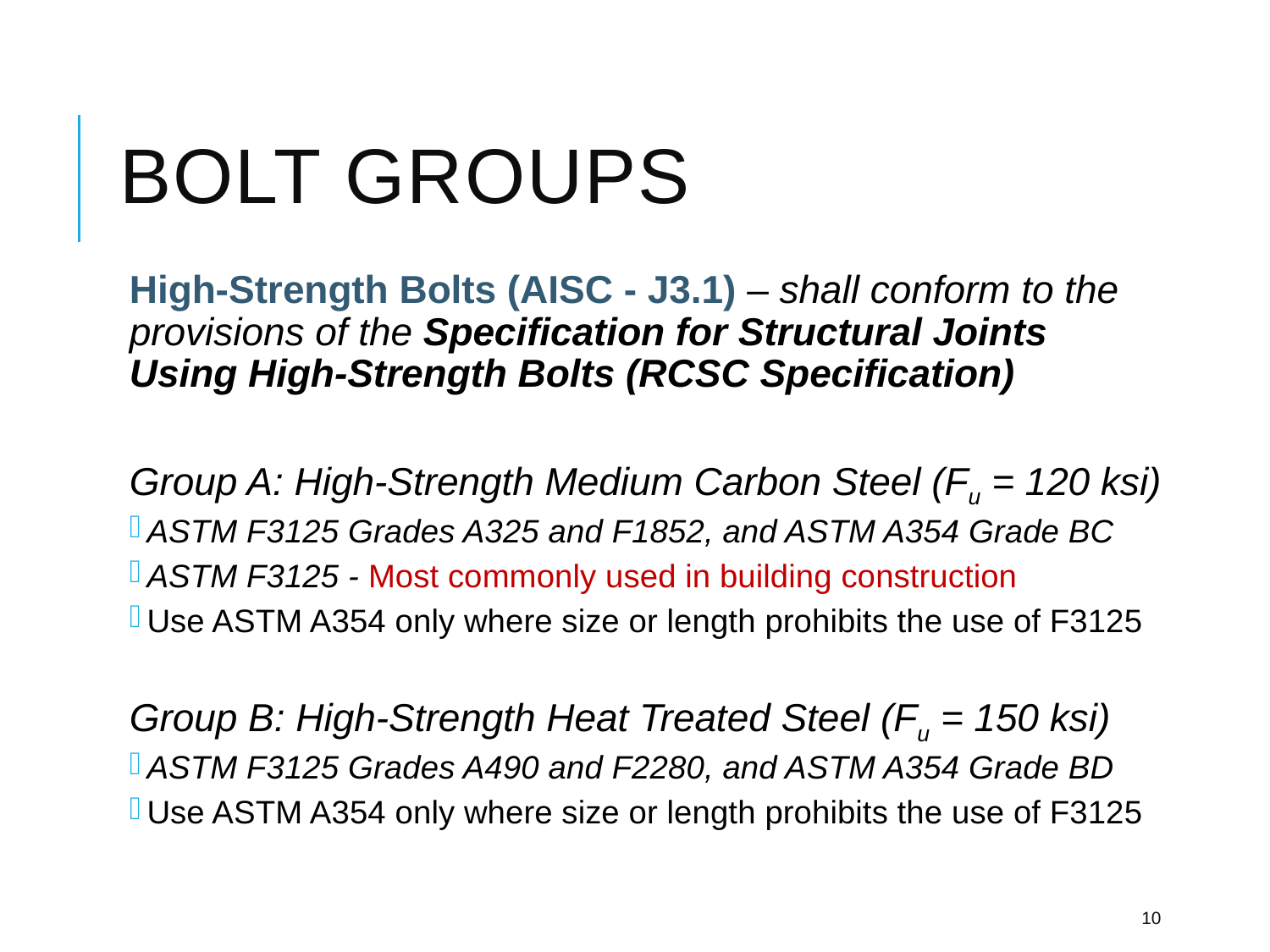

# Bolt GROUPS
High-Strength Bolts (AISC - J3.1) – shall conform to the provisions of the Specification for Structural Joints Using High-Strength Bolts (RCSC Specification)

Group A: High-Strength Medium Carbon Steel (Fu = 120 ksi)
ASTM F3125 Grades A325 and F1852, and ASTM A354 Grade BC
ASTM F3125 - Most commonly used in building construction
Use ASTM A354 only where size or length prohibits the use of F3125

Group B: High-Strength Heat Treated Steel (Fu = 150 ksi)
ASTM F3125 Grades A490 and F2280, and ASTM A354 Grade BD
Use ASTM A354 only where size or length prohibits the use of F3125
10